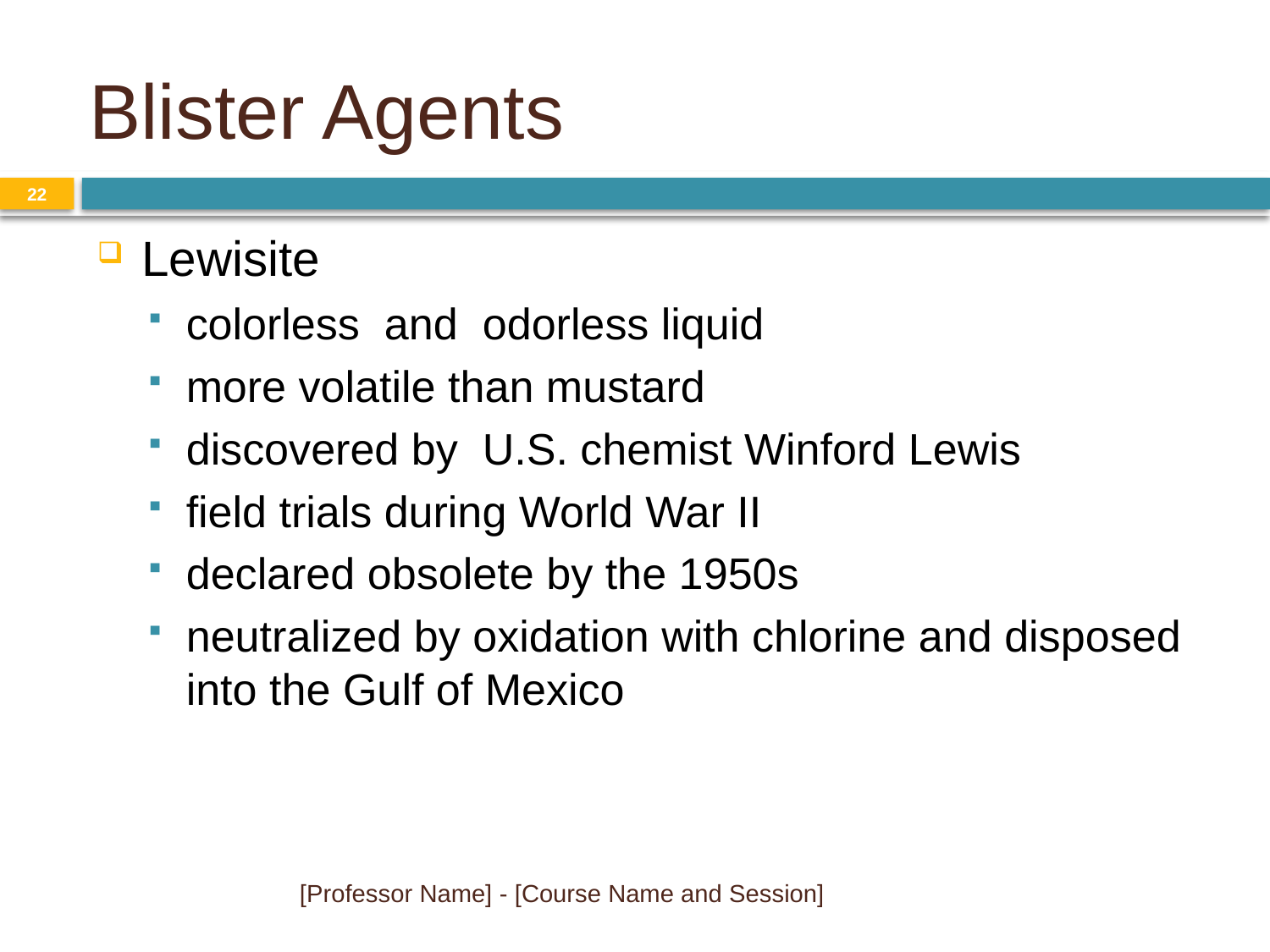

# Blister Agents
22
Lewisite
colorless  and  odorless liquid
more volatile than mustard
discovered by  U.S. chemist Winford Lewis
field trials during World War II
declared obsolete by the 1950s
neutralized by oxidation with chlorine and disposed into the Gulf of Mexico

[Professor Name] - [Course Name and Session]